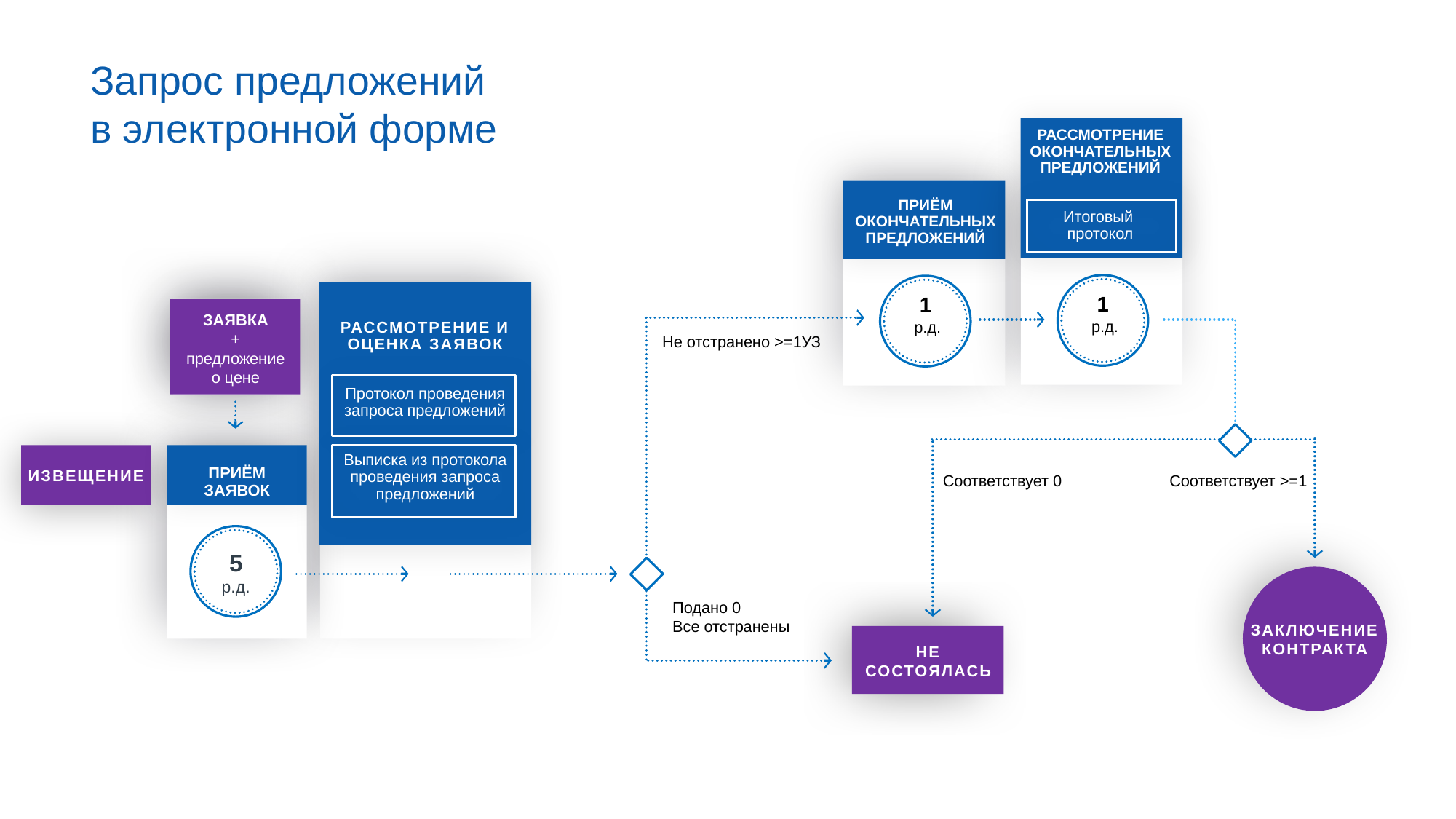

Запрос предложений
в электронной форме

РАССМОТРЕНИЕ ОКОНЧАТЕЛЬНЫХ ПРЕДЛОЖЕНИЙ

Итоговый  протокол

ПРИЁМ ОКОНЧАТЕЛЬНЫХ ПРЕДЛОЖЕНИЙ

1
 р.д.
1
 р.д.

ЗАЯВКА
+ предложение о цене
РАССМОТРЕНИЕ И ОЦЕНКА ЗАЯВОК

Протокол проведения запроса предложений

Выписка из протокола проведения запроса предложений

Не отстранено >=1УЗ

ПРИЁМ ЗАЯВОК

ИЗВЕЩЕНИЕ
Соответствует 0
Соответствует >=1

5 р.д.

Подано 0
Все отстранены
ЗАКЛЮЧЕНИЕ КОНТРАКТА

НЕ СОСТОЯЛАСЬ